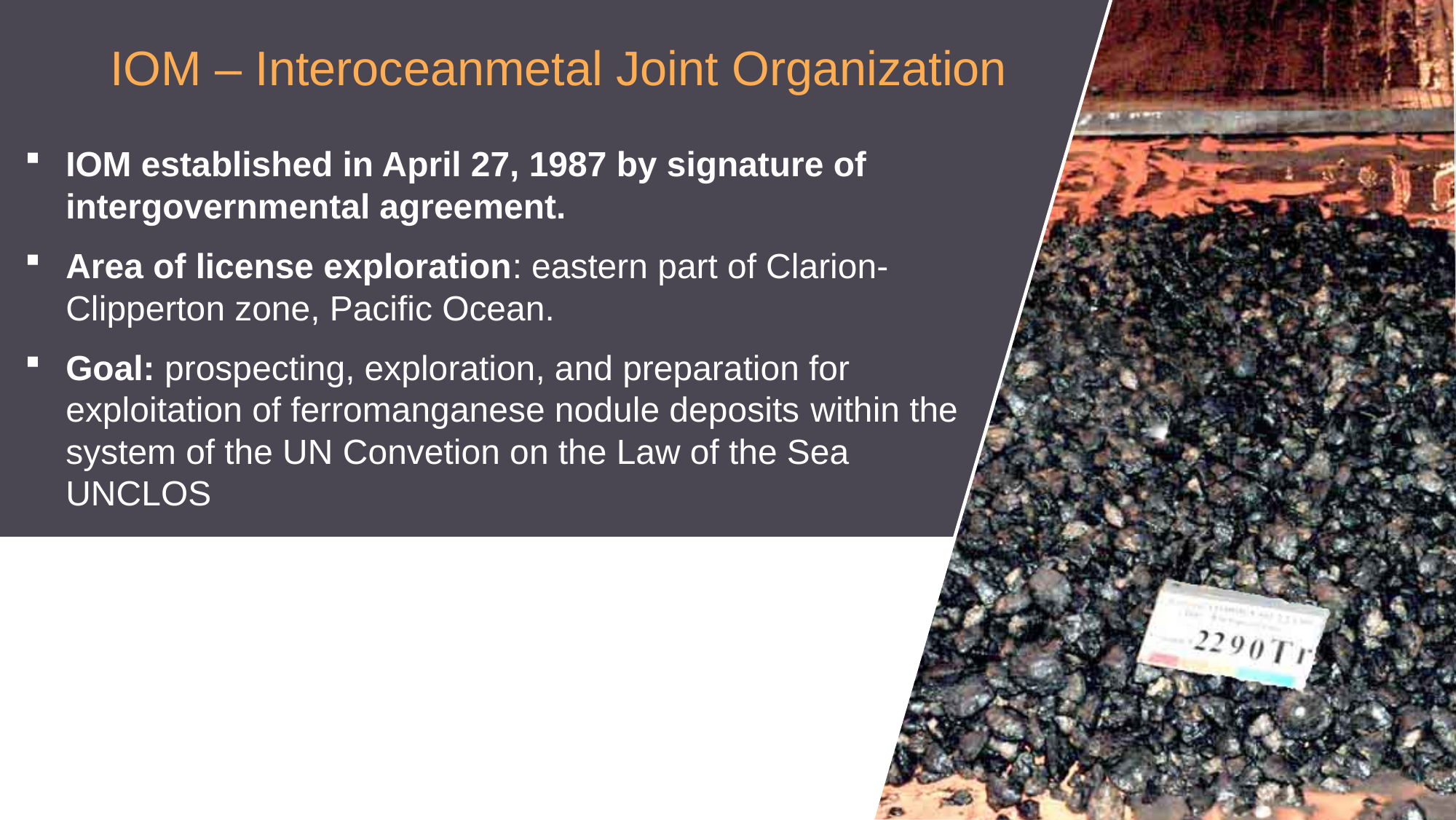

IOM – Interoceanmetal Joint Organization
IOM established in April 27, 1987 by signature of intergovernmental agreement.
Area of license exploration: eastern part of Clarion-Clipperton zone, Pacific Ocean.
Goal: prospecting, exploration, and preparation for exploitation of ferromanganese nodule deposits within the system of the UN Convetion on the Law of the Sea UNCLOS